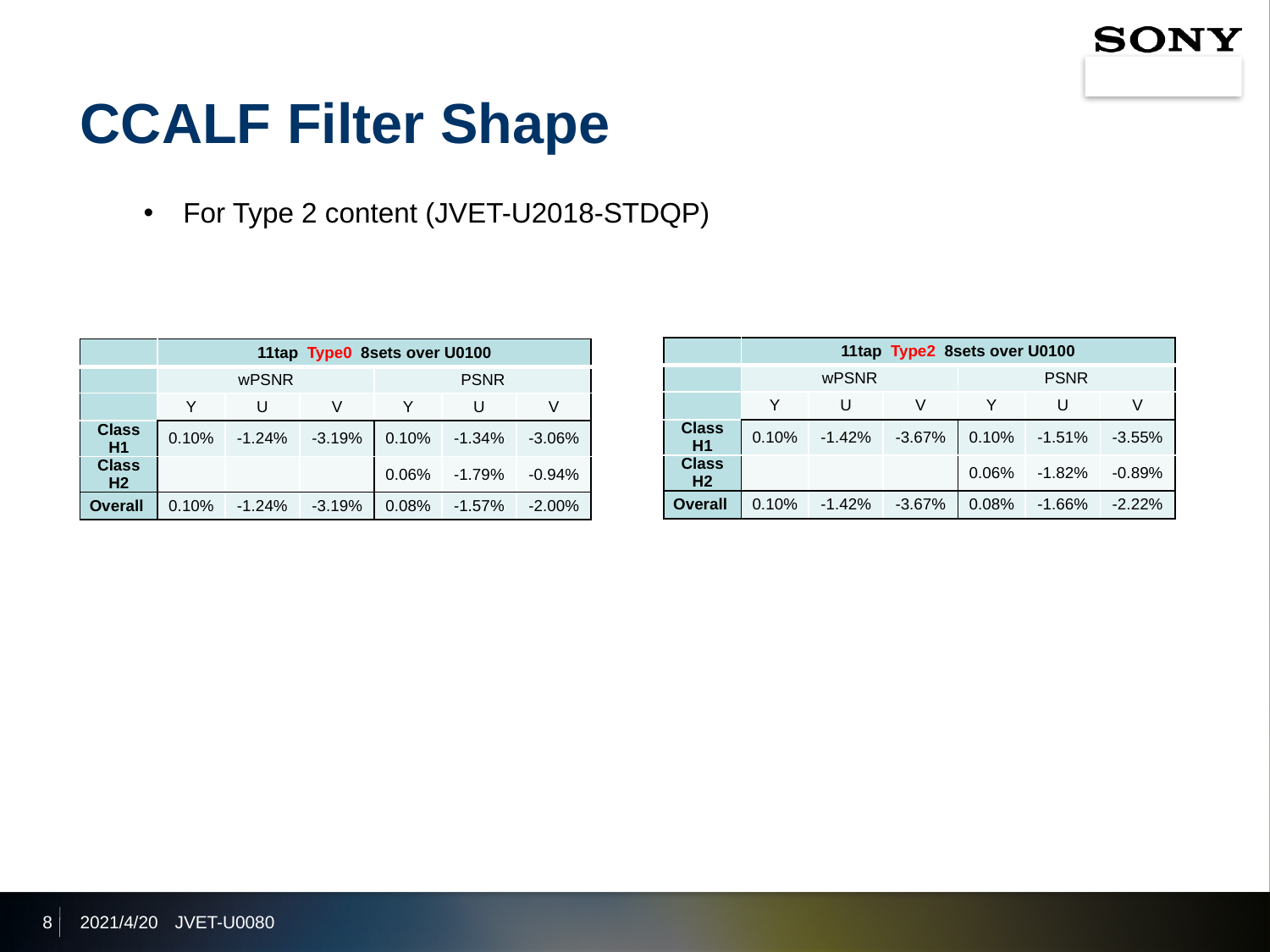

# CCALF Filter Shape

For Type 2 content (JVET-U2018-STDQP)

|  | 11tap Type2 8sets over U0100 |  |  |  |  |  |
| --- | --- | --- | --- | --- | --- | --- |
|  | wPSNR |  |  | PSNR |  |  |
|  | Y | U | V | Y | U | V |
| Class H1 | 0.10% | -1.42% | -3.67% | 0.10% | -1.51% | -3.55% |
| Class H2 |  |  |  | 0.06% | -1.82% | -0.89% |
| Overall | 0.10% | -1.42% | -3.67% | 0.08% | -1.66% | -2.22% |
|  | 11tap Type0 8sets over U0100 |  |  |  |  |  |
| --- | --- | --- | --- | --- | --- | --- |
|  | wPSNR |  |  | PSNR |  |  |
|  | Y | U | V | Y | U | V |
| Class H1 | 0.10% | -1.24% | -3.19% | 0.10% | -1.34% | -3.06% |
| Class H2 |  |  |  | 0.06% | -1.79% | -0.94% |
| Overall | 0.10% | -1.24% | -3.19% | 0.08% | -1.57% | -2.00% |
8
2021/4/20
JVET-U0080